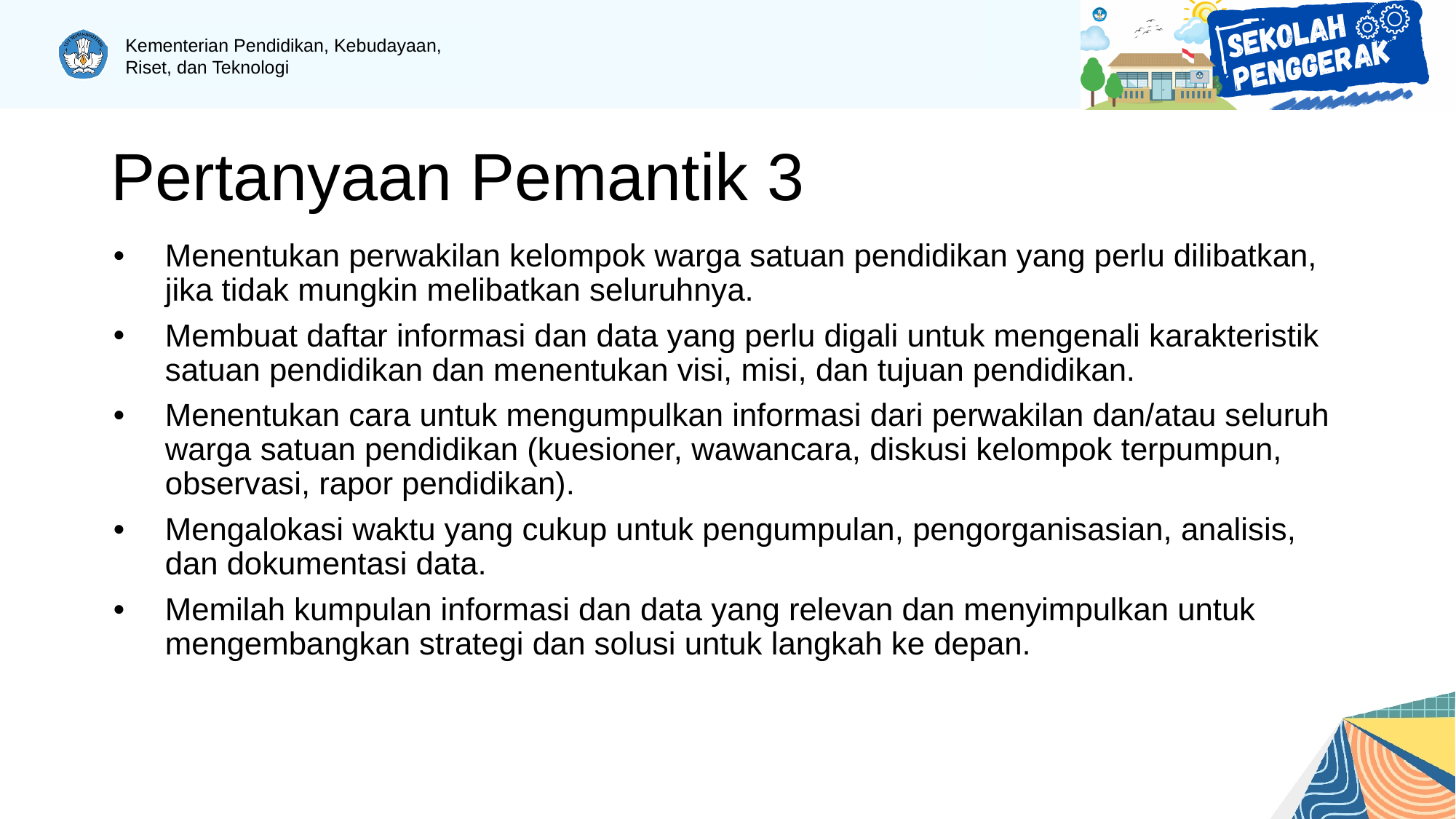

# Pertanyaan Pemantik 3
Menentukan perwakilan kelompok warga satuan pendidikan yang perlu dilibatkan, jika tidak mungkin melibatkan seluruhnya.
Membuat daftar informasi dan data yang perlu digali untuk mengenali karakteristik satuan pendidikan dan menentukan visi, misi, dan tujuan pendidikan.
Menentukan cara untuk mengumpulkan informasi dari perwakilan dan/atau seluruh warga satuan pendidikan (kuesioner, wawancara, diskusi kelompok terpumpun, observasi, rapor pendidikan).
Mengalokasi waktu yang cukup untuk pengumpulan, pengorganisasian, analisis, dan dokumentasi data.
Memilah kumpulan informasi dan data yang relevan dan menyimpulkan untuk mengembangkan strategi dan solusi untuk langkah ke depan.